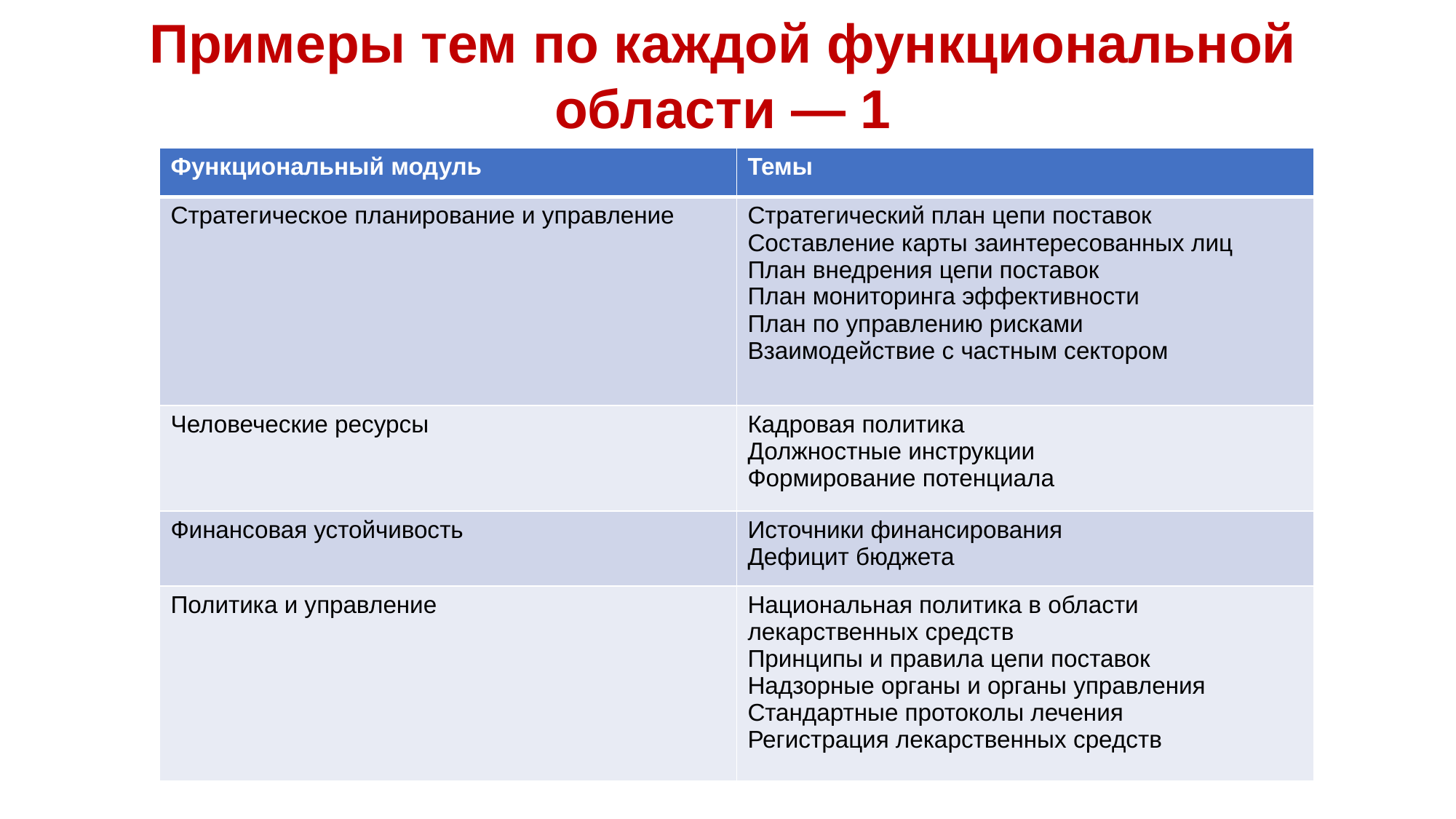

# Примеры тем по каждой функциональной области — 1
| Функциональный модуль | Темы |
| --- | --- |
| Стратегическое планирование и управление | Стратегический план цепи поставок Составление карты заинтересованных лиц План внедрения цепи поставок План мониторинга эффективности План по управлению рисками Взаимодействие с частным сектором |
| Человеческие ресурсы | Кадровая политика Должностные инструкции Формирование потенциала |
| Финансовая устойчивость | Источники финансирования Дефицит бюджета |
| Политика и управление | Национальная политика в области лекарственных средств Принципы и правила цепи поставок Надзорные органы и органы управления Стандартные протоколы лечения Регистрация лекарственных средств |